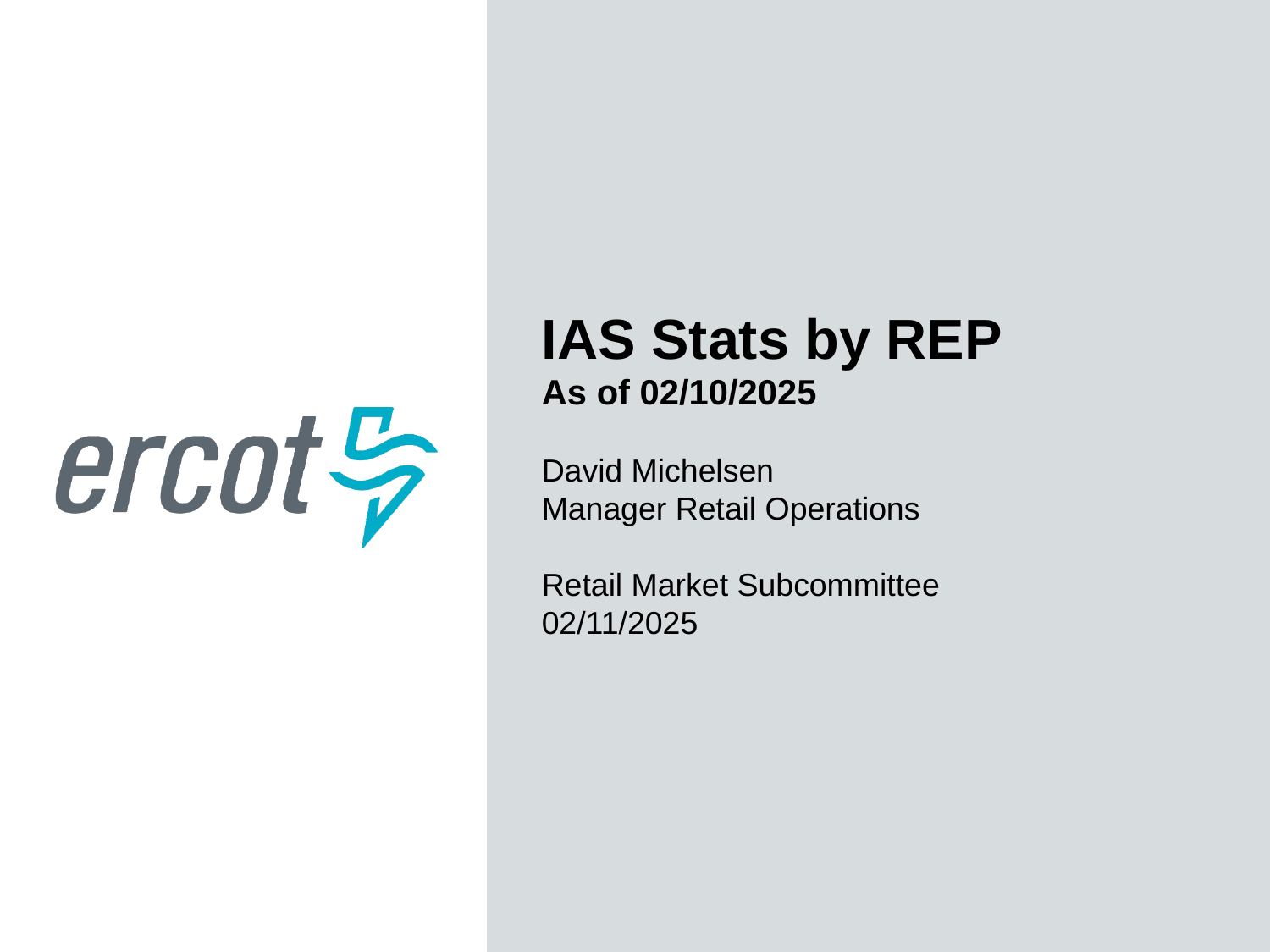

IAS Stats by REP
As of 02/10/2025

David Michelsen
Manager Retail Operations

Retail Market Subcommittee
02/11/2025